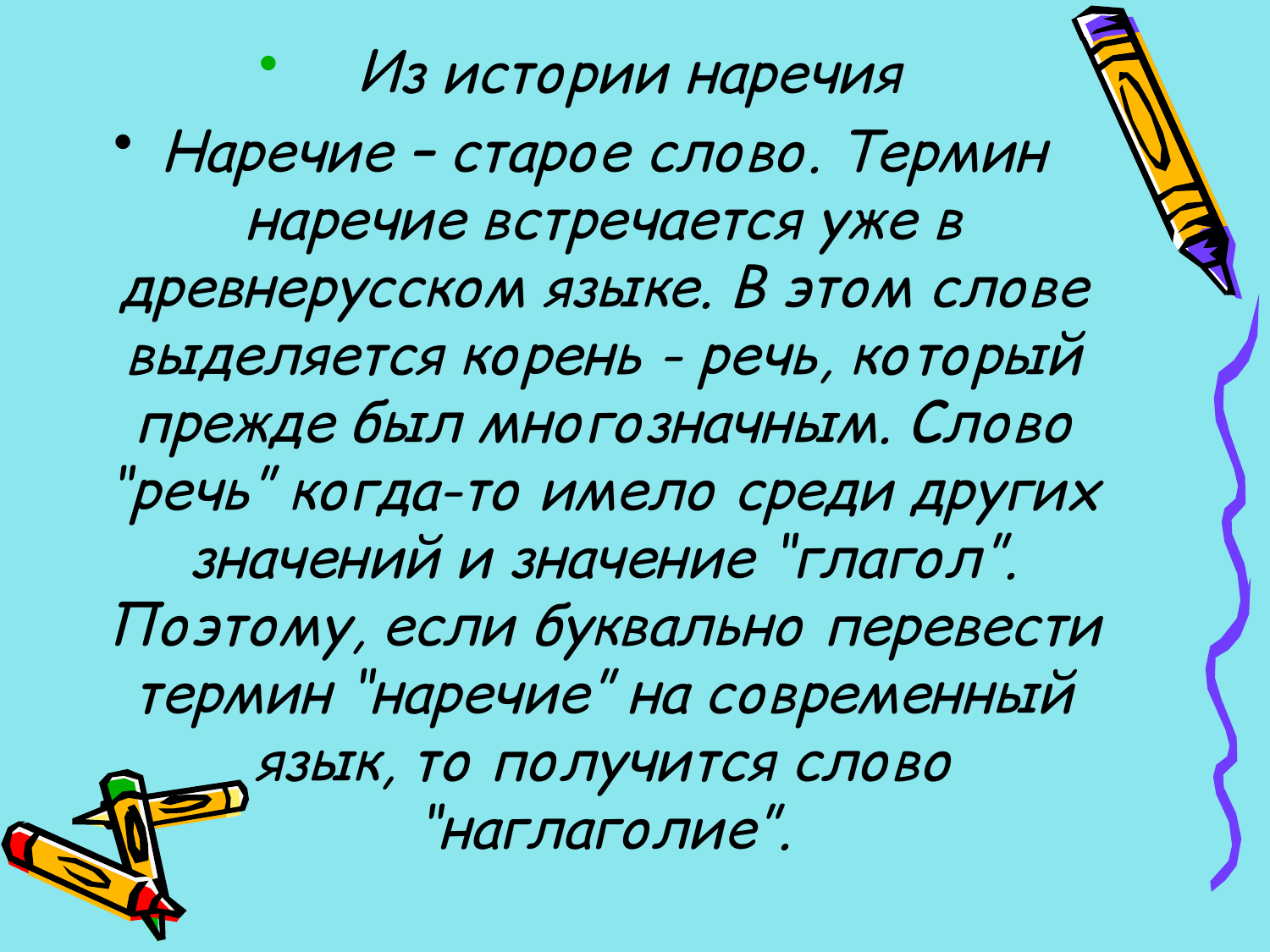

Из истории наречия
Наречие – старое слово. Термин наречие встречается уже в древнерусском языке. В этом слове выделяется корень - речь, который прежде был многозначным. Слово “речь” когда-то имело среди других значений и значение “глагол”. Поэтому, если буквально перевести термин “наречие” на современный язык, то получится слово “наглаголие”.